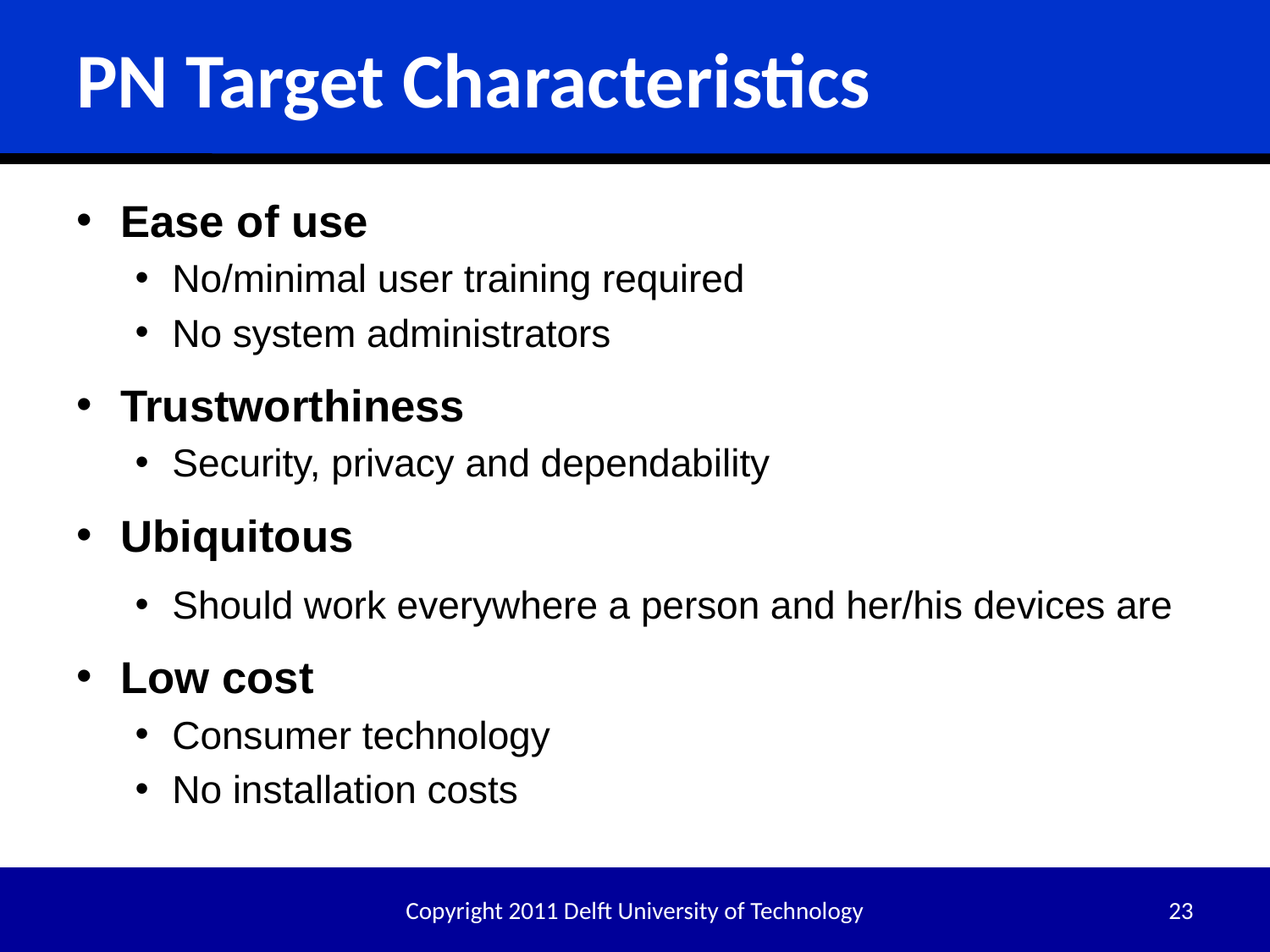

# PN Target Characteristics
Ease of use
No/minimal user training required
No system administrators
Trustworthiness
Security, privacy and dependability
Ubiquitous
Should work everywhere a person and her/his devices are
Low cost
Consumer technology
No installation costs
Copyright 2011 Delft University of Technology
23